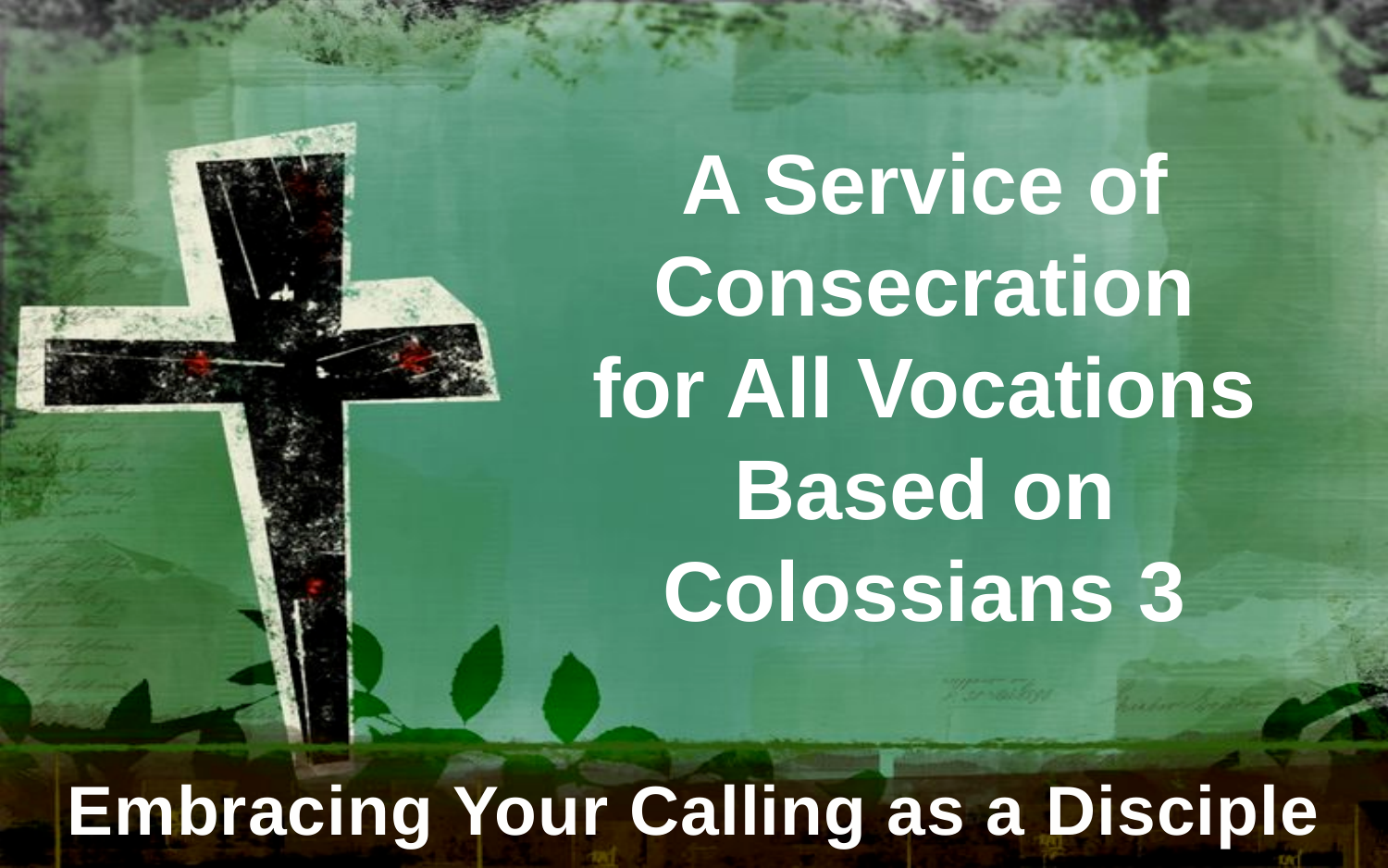

A Service of Consecration
for All Vocations
Based on Colossians 3
Embracing Your Calling as a Disciple